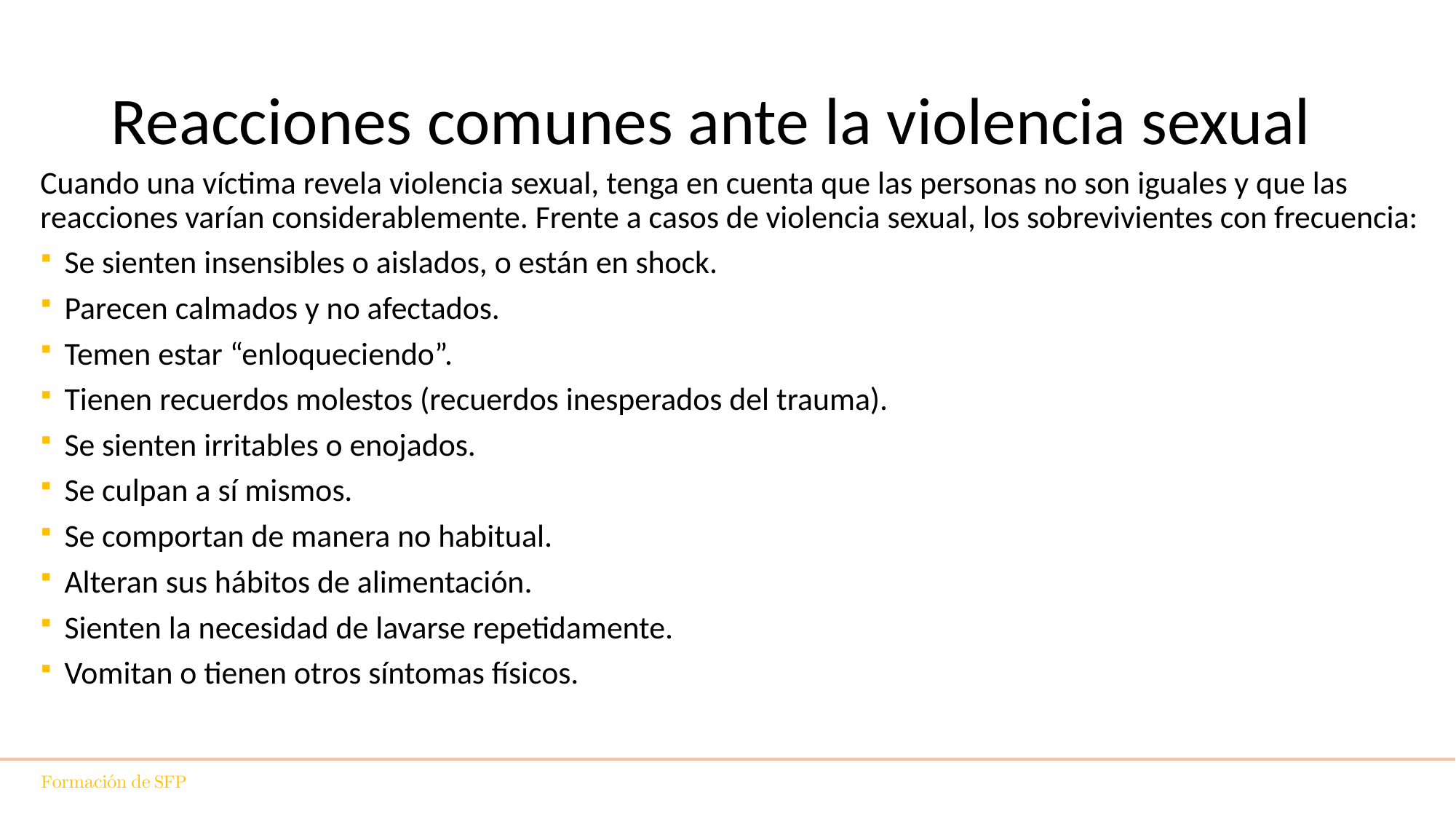

# Reacciones comunes ante la violencia sexual
Cuando una víctima revela violencia sexual, tenga en cuenta que las personas no son iguales y que las reacciones varían considerablemente. Frente a casos de violencia sexual, los sobrevivientes con frecuencia:
Se sienten insensibles o aislados, o están en shock.
Parecen calmados y no afectados.
Temen estar “enloqueciendo”.
Tienen recuerdos molestos (recuerdos inesperados del trauma).
Se sienten irritables o enojados.
Se culpan a sí mismos.
Se comportan de manera no habitual.
Alteran sus hábitos de alimentación.
Sienten la necesidad de lavarse repetidamente.
Vomitan o tienen otros síntomas físicos.

Formación de SFP